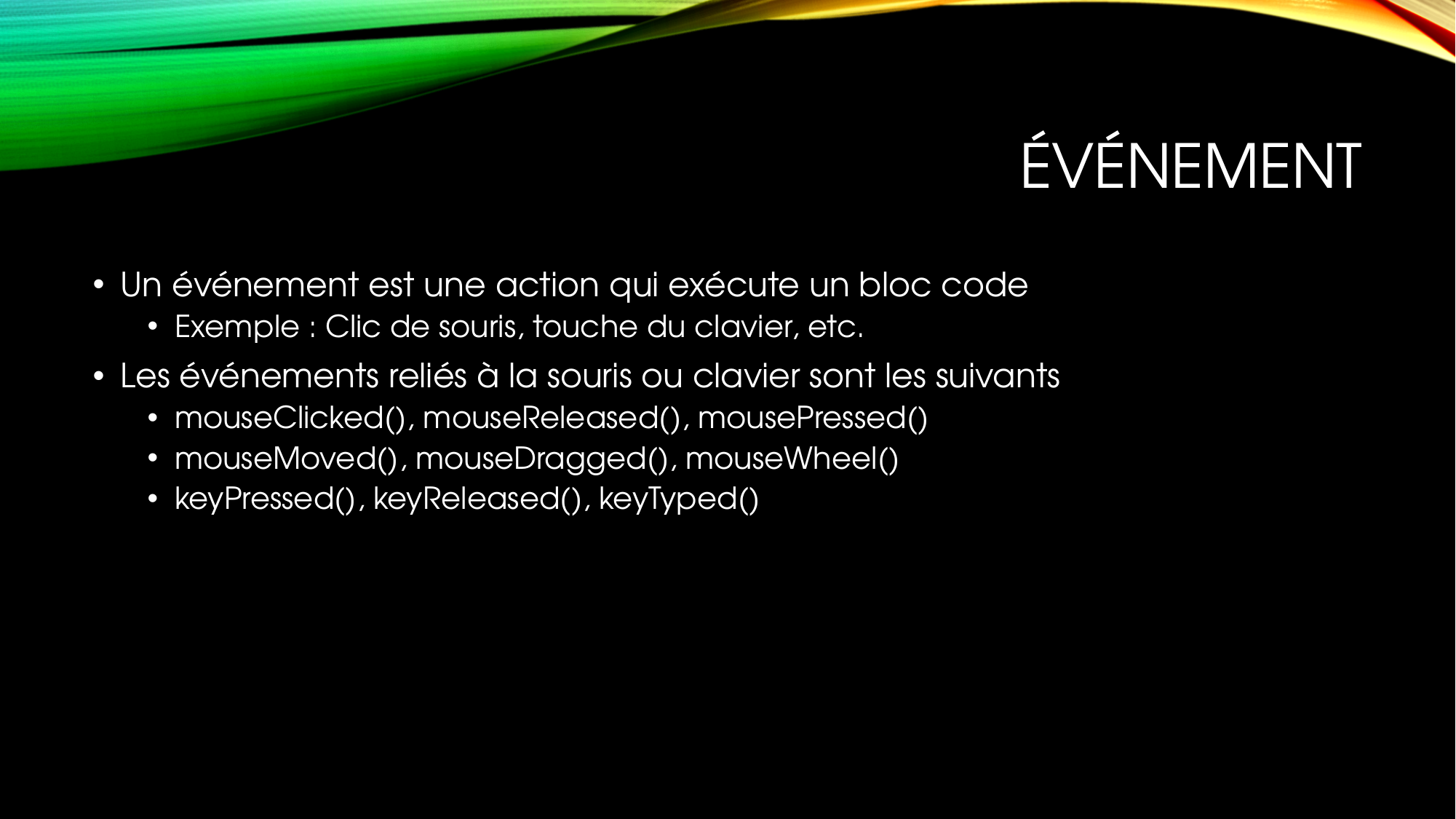

# Événement
Un événement est une action qui exécute un bloc code
Exemple : Clic de souris, touche du clavier, etc.
Les événements reliés à la souris ou clavier sont les suivants
mouseClicked(), mouseReleased(), mousePressed()
mouseMoved(), mouseDragged(), mouseWheel()
keyPressed(), keyReleased(), keyTyped()